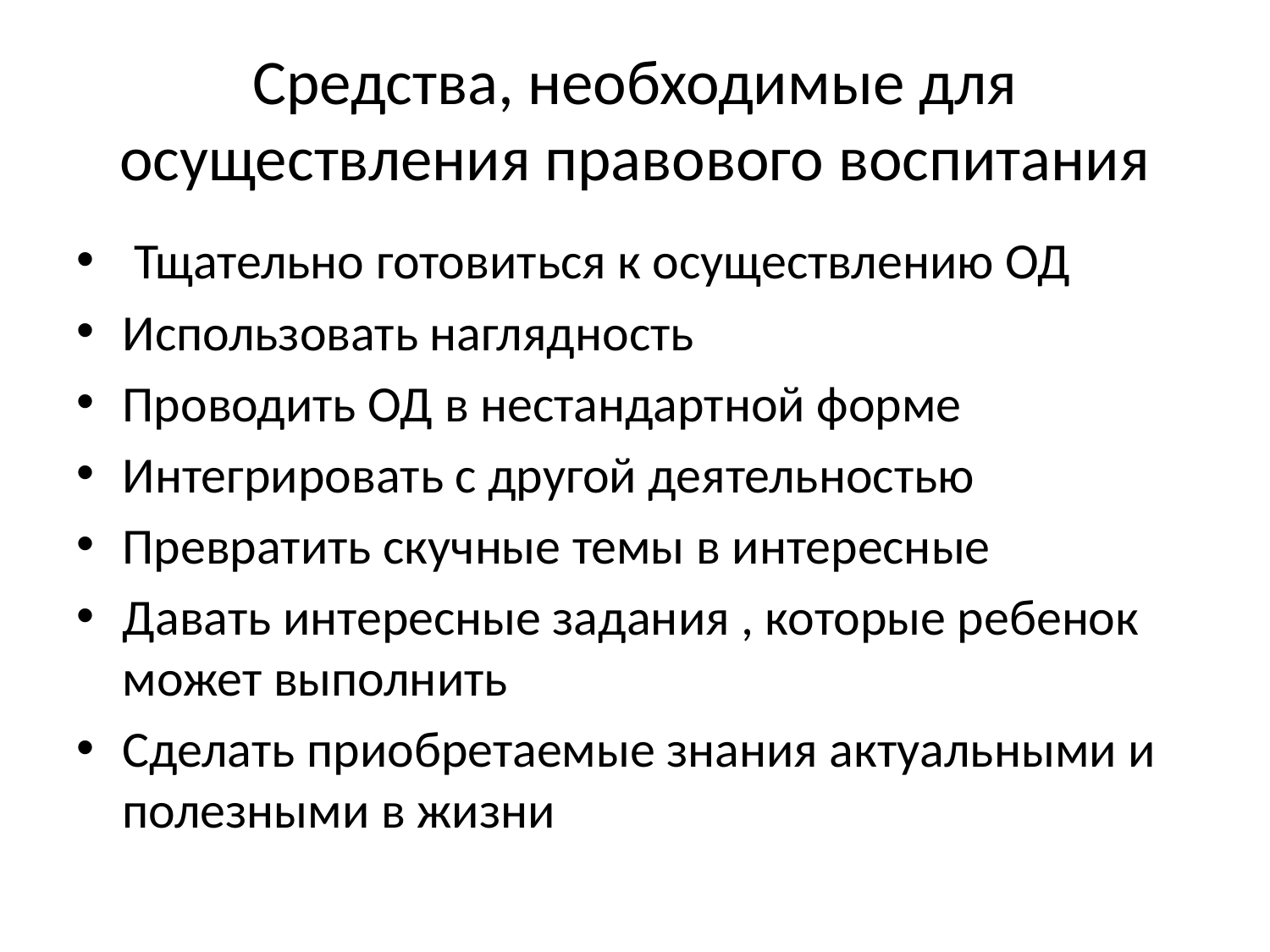

# Средства, необходимые для осуществления правового воспитания
 Тщательно готовиться к осуществлению ОД
Использовать наглядность
Проводить ОД в нестандартной форме
Интегрировать с другой деятельностью
Превратить скучные темы в интересные
Давать интересные задания , которые ребенок может выполнить
Сделать приобретаемые знания актуальными и полезными в жизни